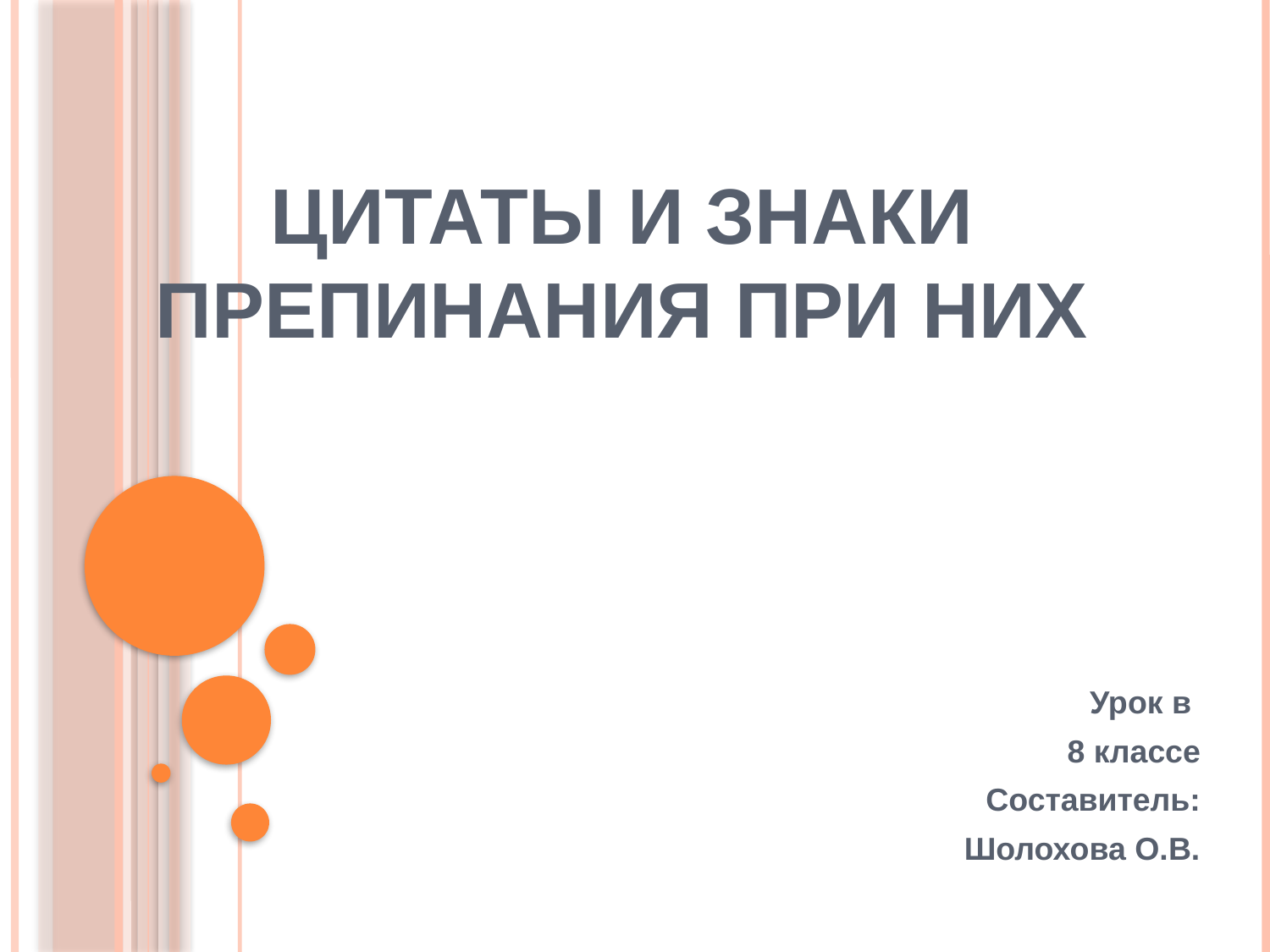

# Цитаты и знаки препинания при них
Урок в
8 классе
Составитель:
Шолохова О.В.